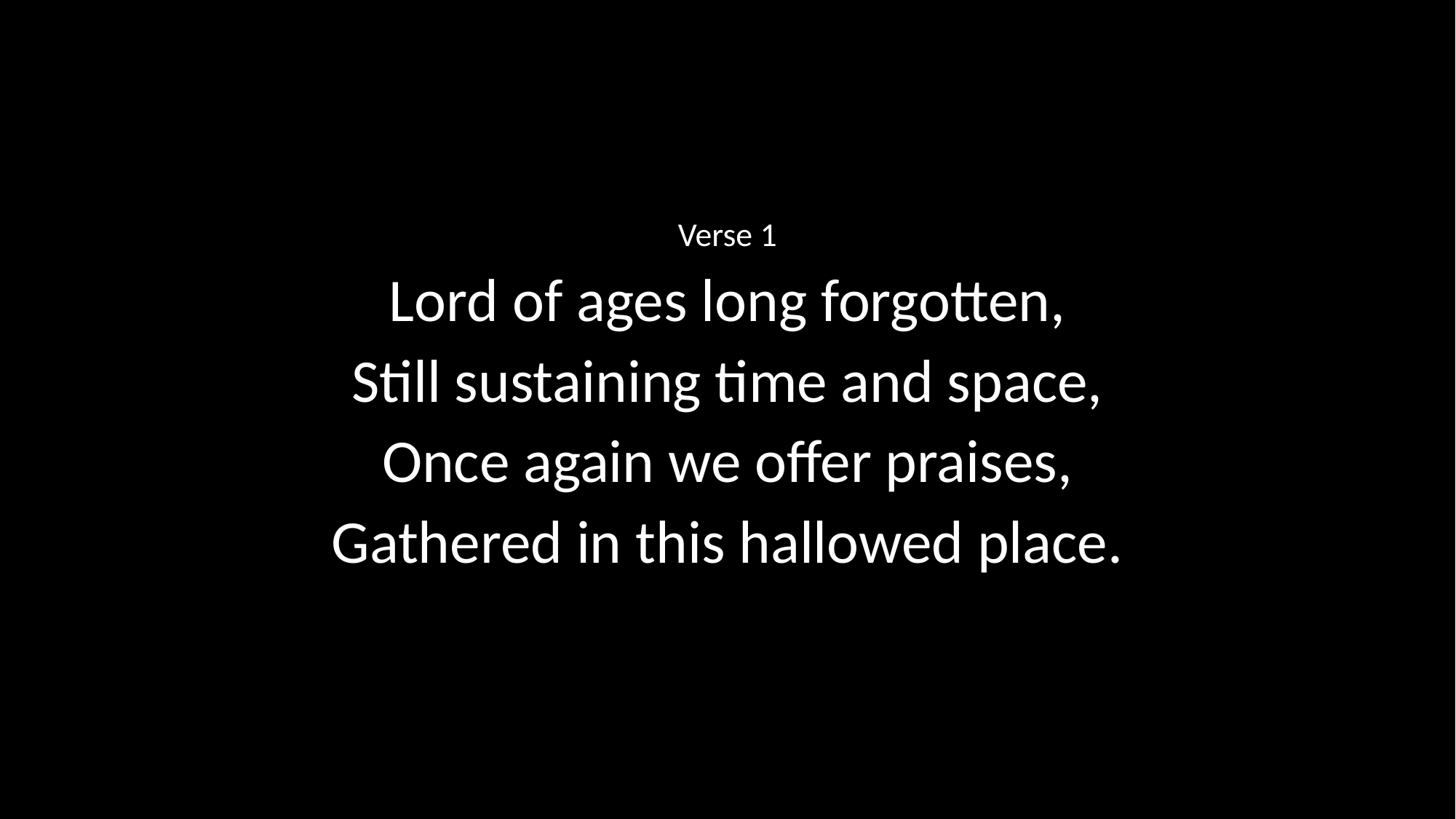

Verse 1
Lord of ages long forgotten,
Still sustaining time and space,
Once again we offer praises,
Gathered in this hallowed place.